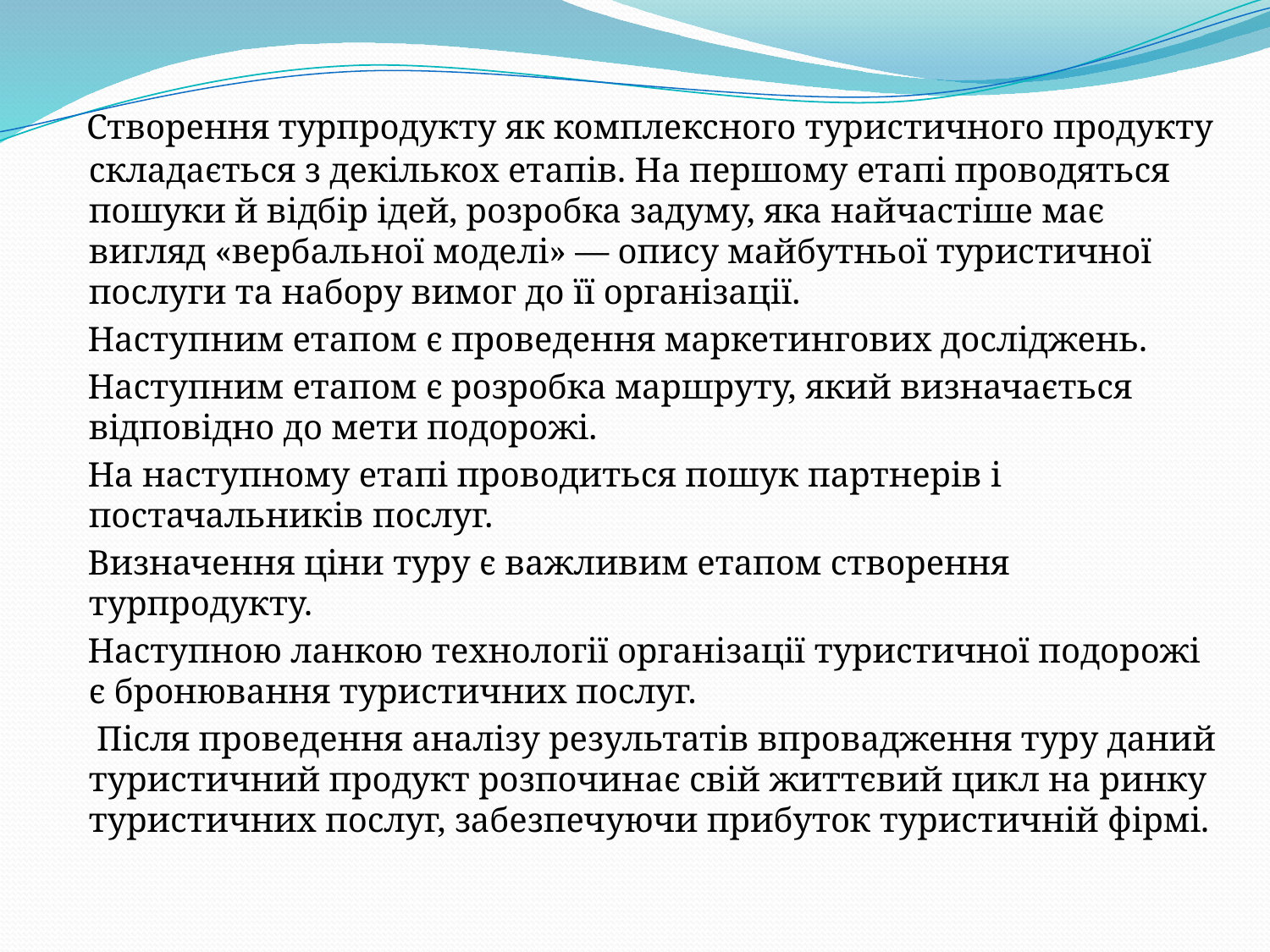

Створення турпродукту як комплексного туристичного продукту складається з декількох етапів. На першому етапі проводяться пошуки й відбір ідей, розробка задуму, яка найчастіше має вигляд «вербальної моделі» — опису майбутньої туристичної послуги та набору вимог до її організації.
    Наступним етапом є проведення маркетингових досліджень.
    Наступним етапом є розробка маршруту, який визначається відповідно до мети подорожі.
    На наступному етапі проводиться пошук партнерів і постачальників послуг.
    Визначення ціни туру є важливим етапом створення турпродукту.
    Наступною ланкою технології організації туристичної подорожі є бронювання туристичних послуг.
     Після проведення аналізу результатів впровадження туру даний туристичний продукт розпочинає свій життєвий цикл на ринку туристичних послуг, забезпечуючи прибуток туристичній фірмі.